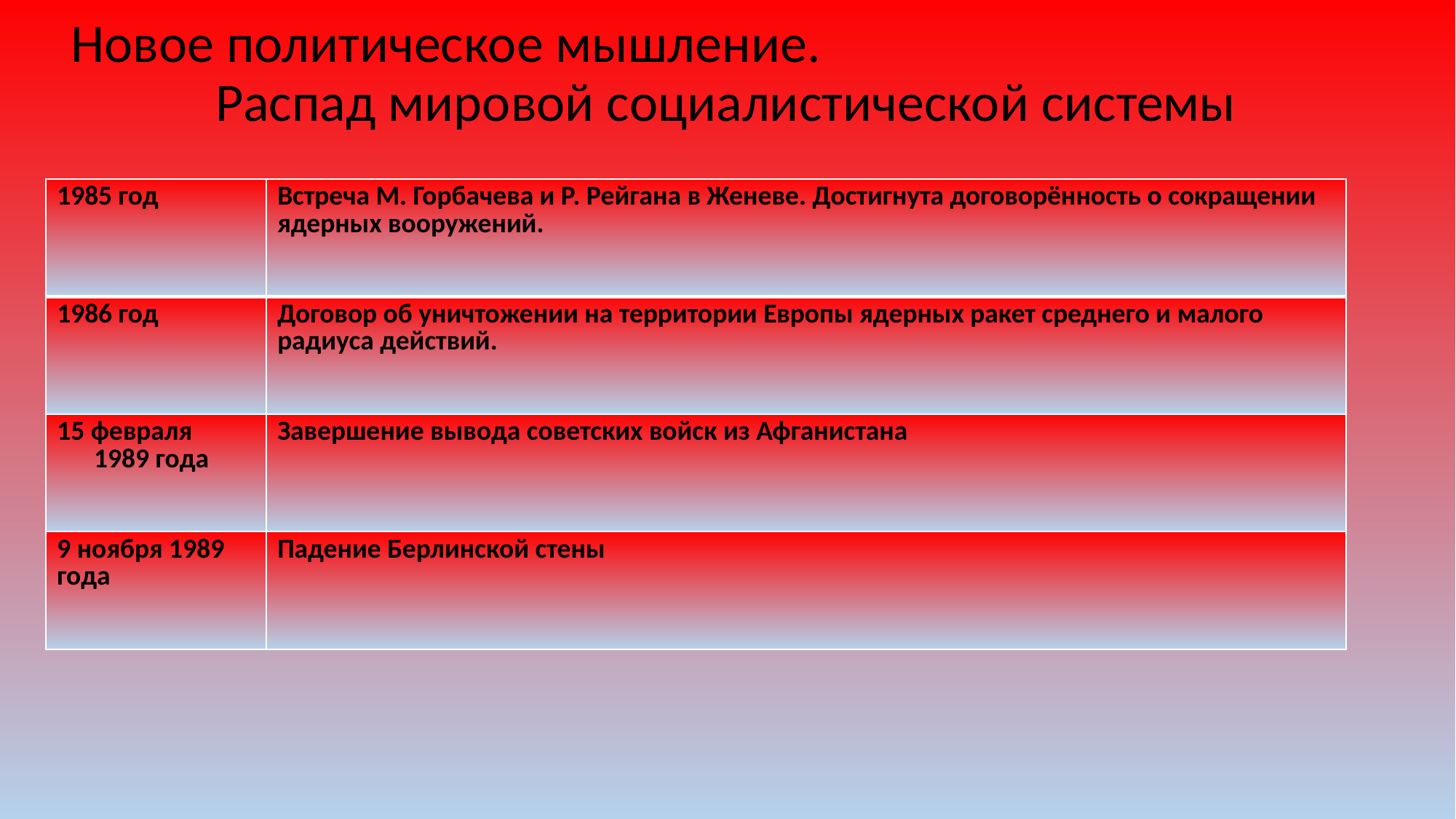

# Новое политическое мышление.                                               Распад мировой социалистической системы
| 1985 год | Встреча М. Горбачева и Р. Рейгана в Женеве. Достигнута договорённость о сокращении ядерных вооружений. |
| --- | --- |
| 1986 год | Договор об уничтожении на территории Европы ядерных ракет среднего и малого радиуса действий. |
| 15 февраля 1989 года | Завершение вывода советских войск из Афганистана |
| 9 ноября 1989 года | Падение Берлинской стены |